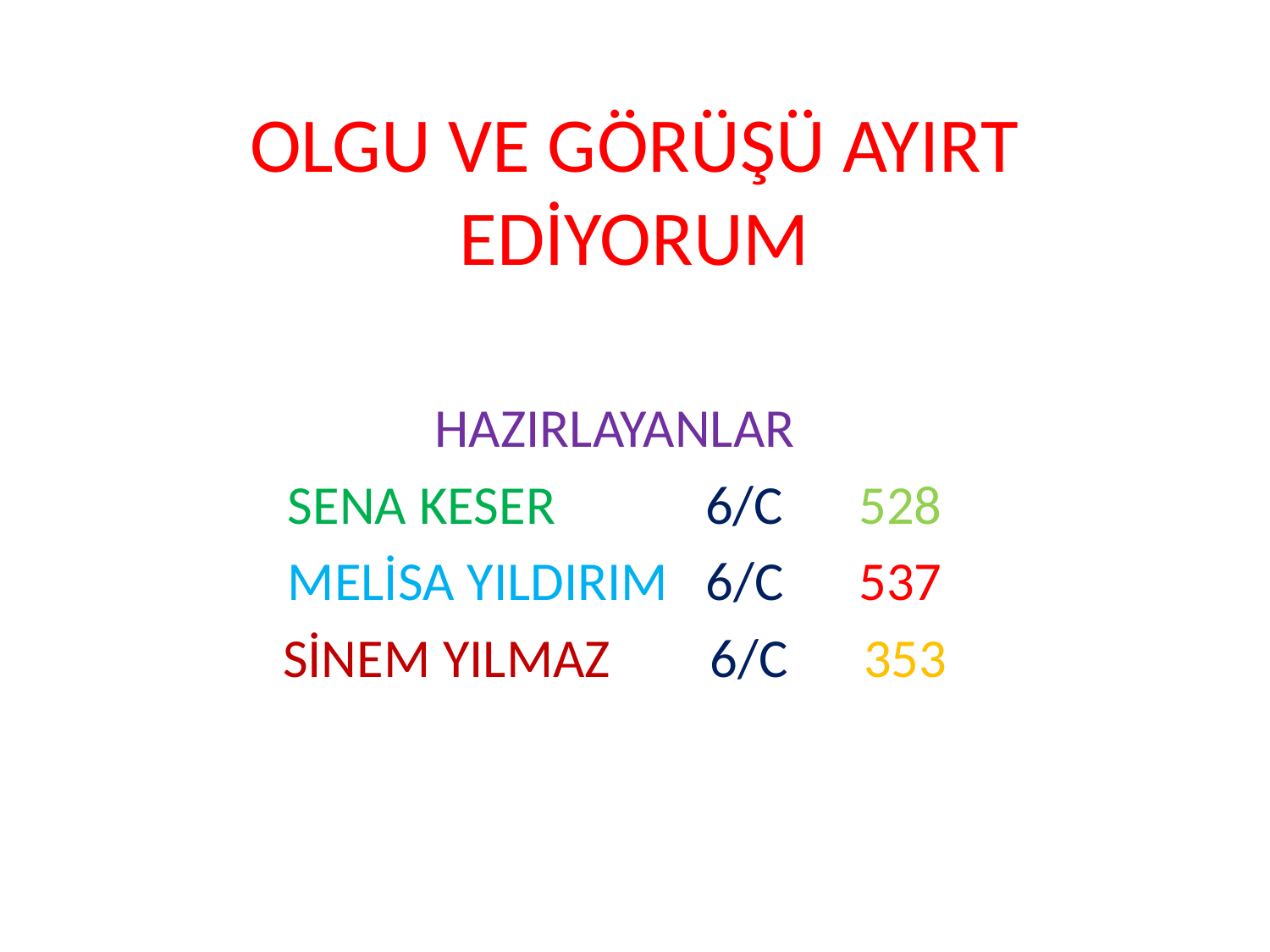

# OLGU VE GÖRÜŞÜ AYIRT EDİYORUM
HAZIRLAYANLAR
SENA KESER            6/C      528
MELİSA YILDIRIM   6/C      537
SİNEM YILMAZ        6/C      353